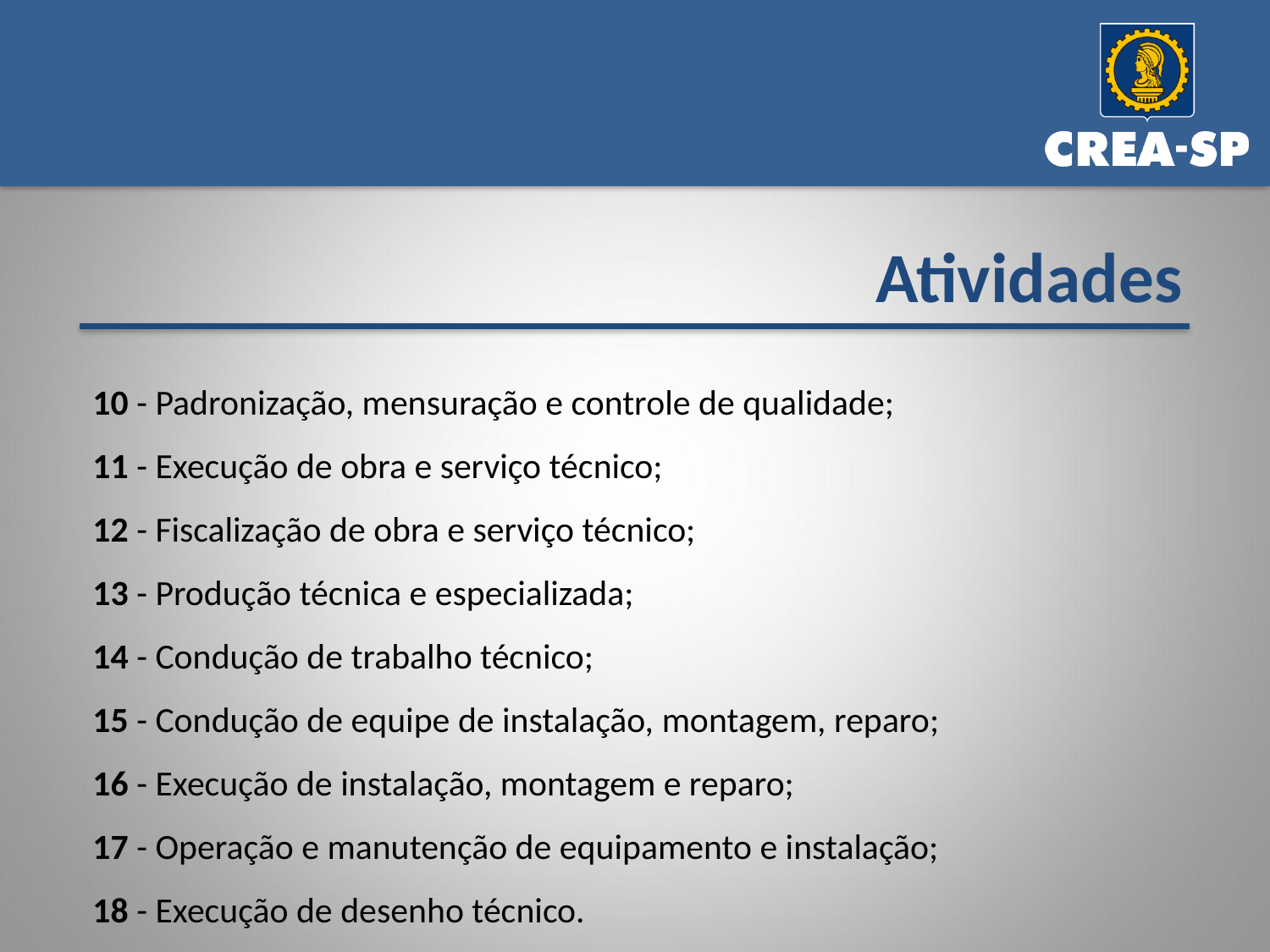

Atividades
10 - Padronização, mensuração e controle de qualidade;
11 - Execução de obra e serviço técnico;
12 - Fiscalização de obra e serviço técnico;
13 - Produção técnica e especializada;
14 - Condução de trabalho técnico;
15 - Condução de equipe de instalação, montagem, reparo;
16 - Execução de instalação, montagem e reparo;
17 - Operação e manutenção de equipamento e instalação;
18 - Execução de desenho técnico.